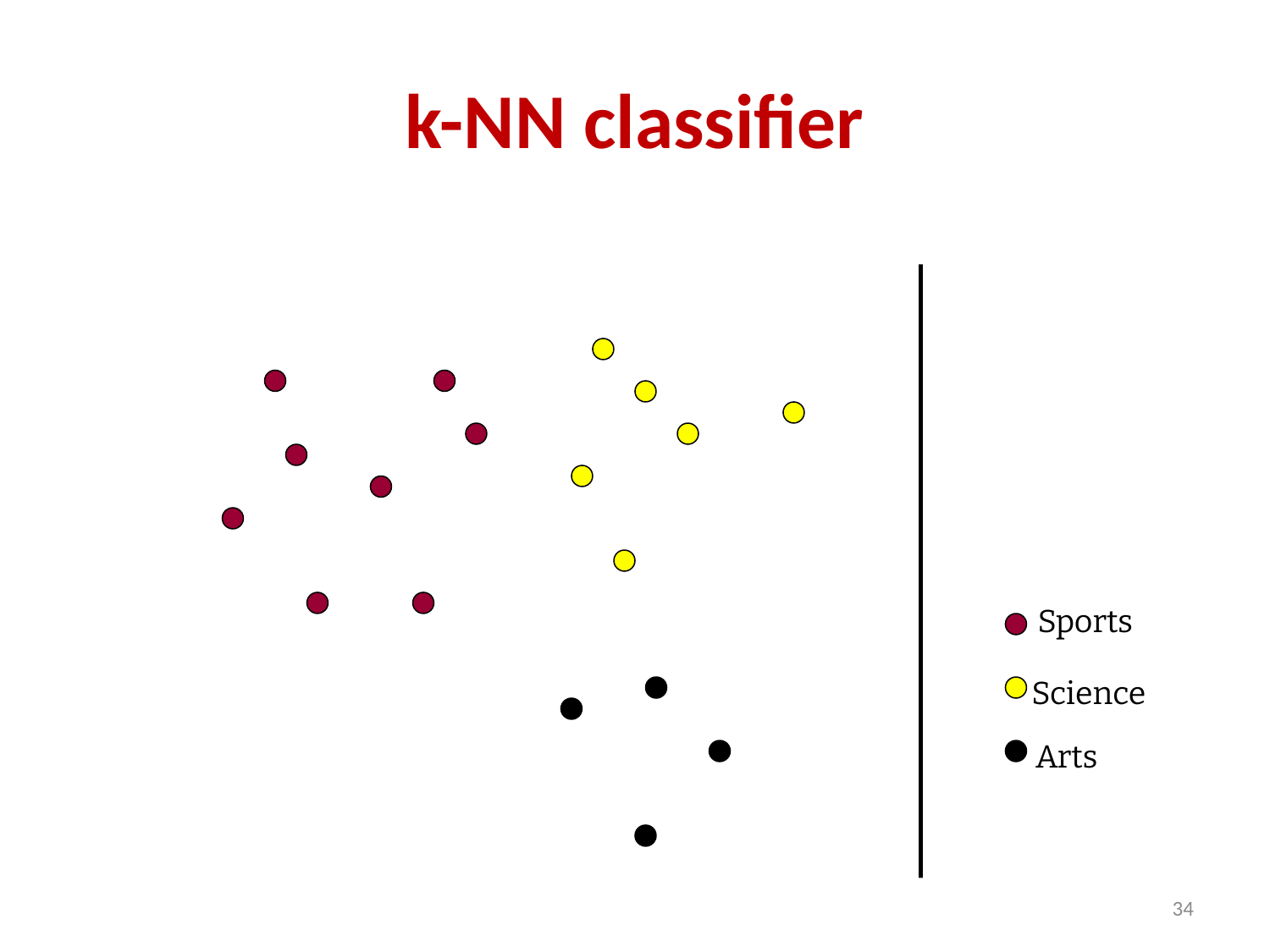

# k-NN classifier

Sports

Science

Arts

34